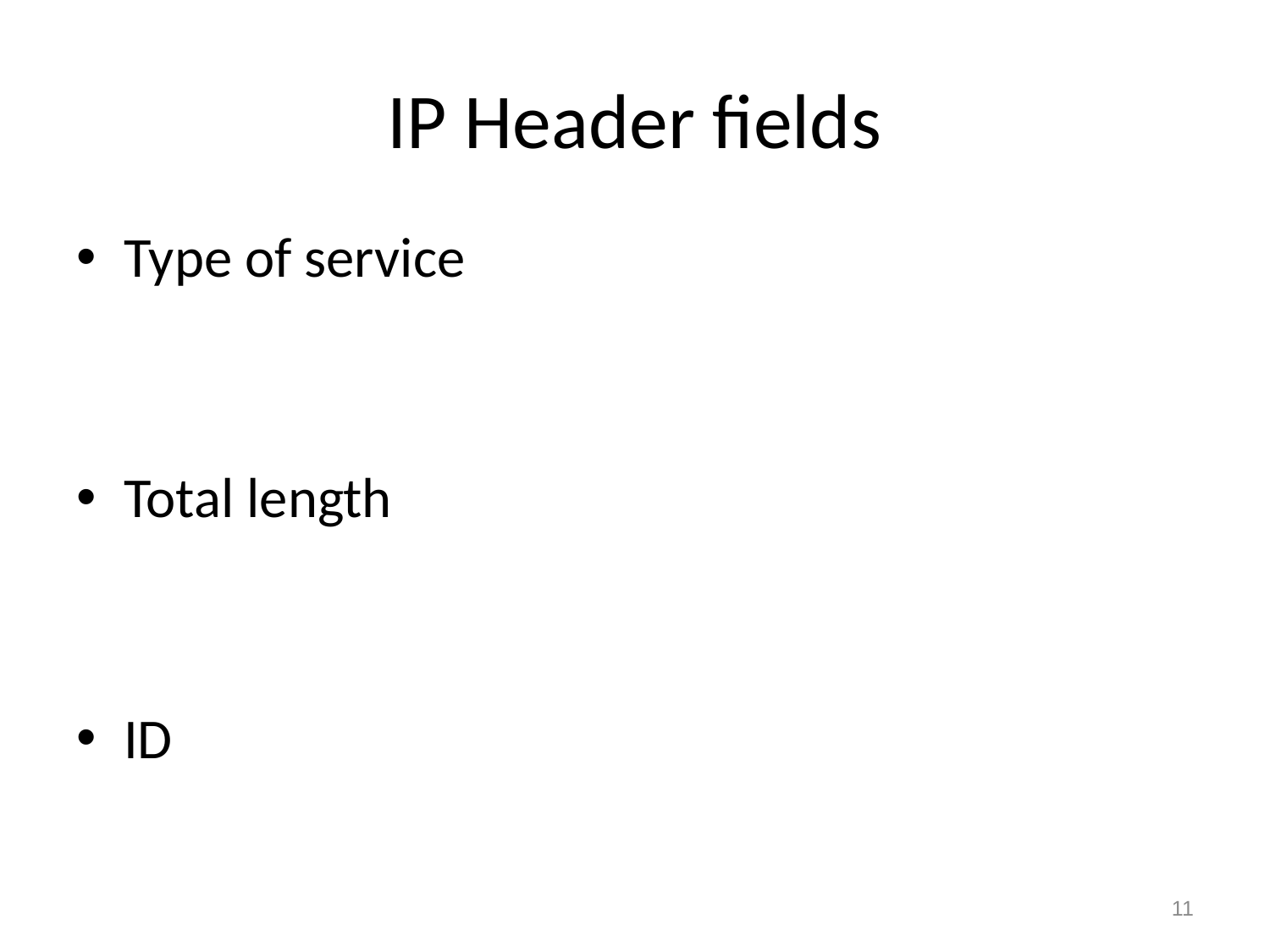

# IP Header fields
Type of service

Total length

ID

11